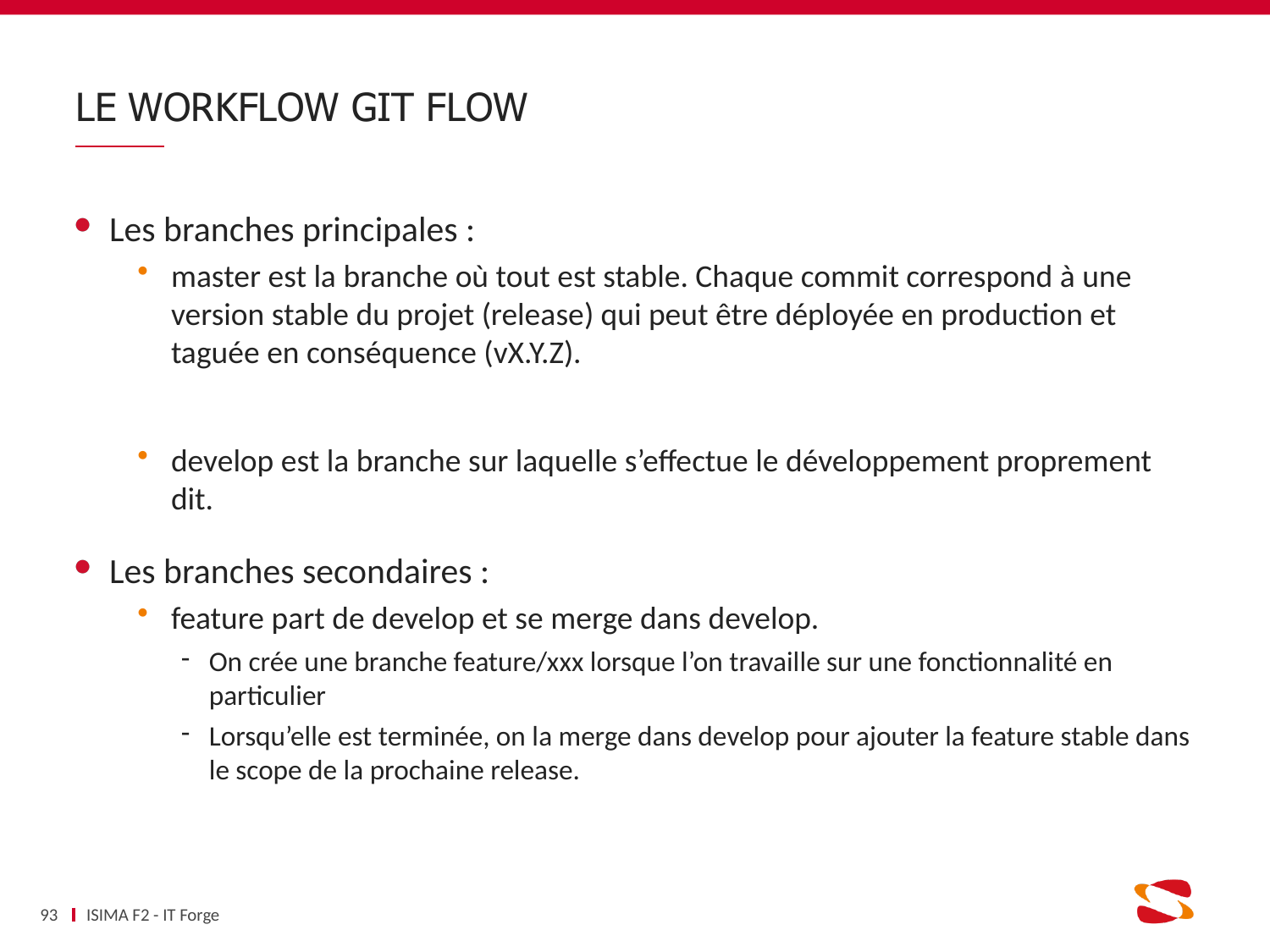

# Le workflow git flow

Les branches principales :
master est la branche où tout est stable. Chaque commit correspond à une version stable du projet (release) qui peut être déployée en production et taguée en conséquence (vX.Y.Z).

develop est la branche sur laquelle s’effectue le développement proprement dit.
Les branches secondaires :
feature part de develop et se merge dans develop.
On crée une branche feature/xxx lorsque l’on travaille sur une fonctionnalité en particulier
Lorsqu’elle est terminée, on la merge dans develop pour ajouter la feature stable dans le scope de la prochaine release.

93
ISIMA F2 - IT Forge